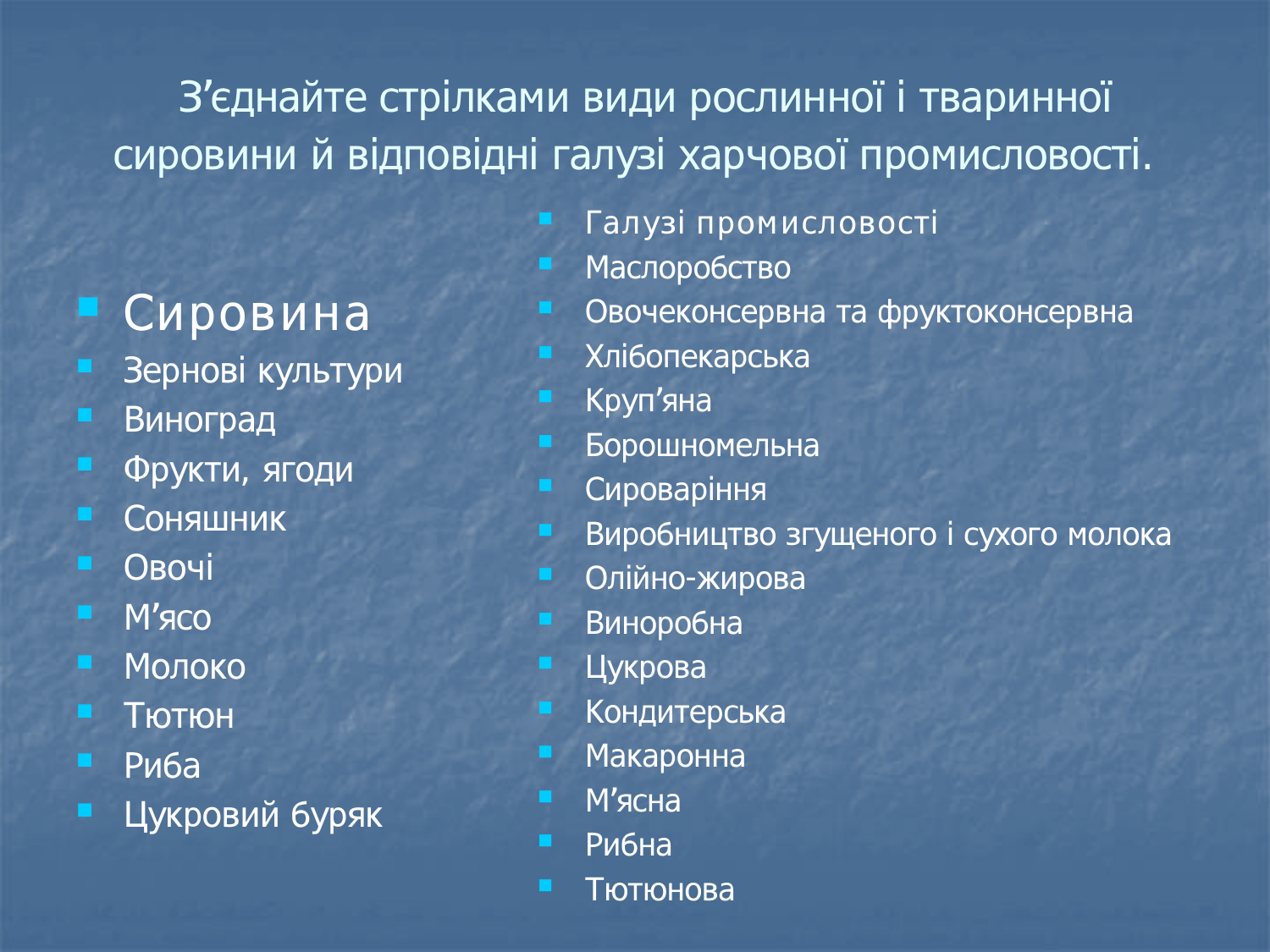

# З’єднайте стрілками види рослинної і тваринної сировини й відповідні галузі харчової промисловості.
Галузі промисловості
Маслоробство
Овочеконсервна та фруктоконсервна
Хлібопекарська
Круп’яна
Борошномельна
Сироваріння
Виробництво згущеного і сухого молока
Олійно-жирова
Виноробна
Цукрова
Кондитерська
Макаронна
М’ясна
Рибна
Тютюнова

Сировина
Зернові культури
Виноград
Фрукти, ягоди
Соняшник
Овочі
М’ясо
Молоко
Тютюн
Риба
Цукровий буряк